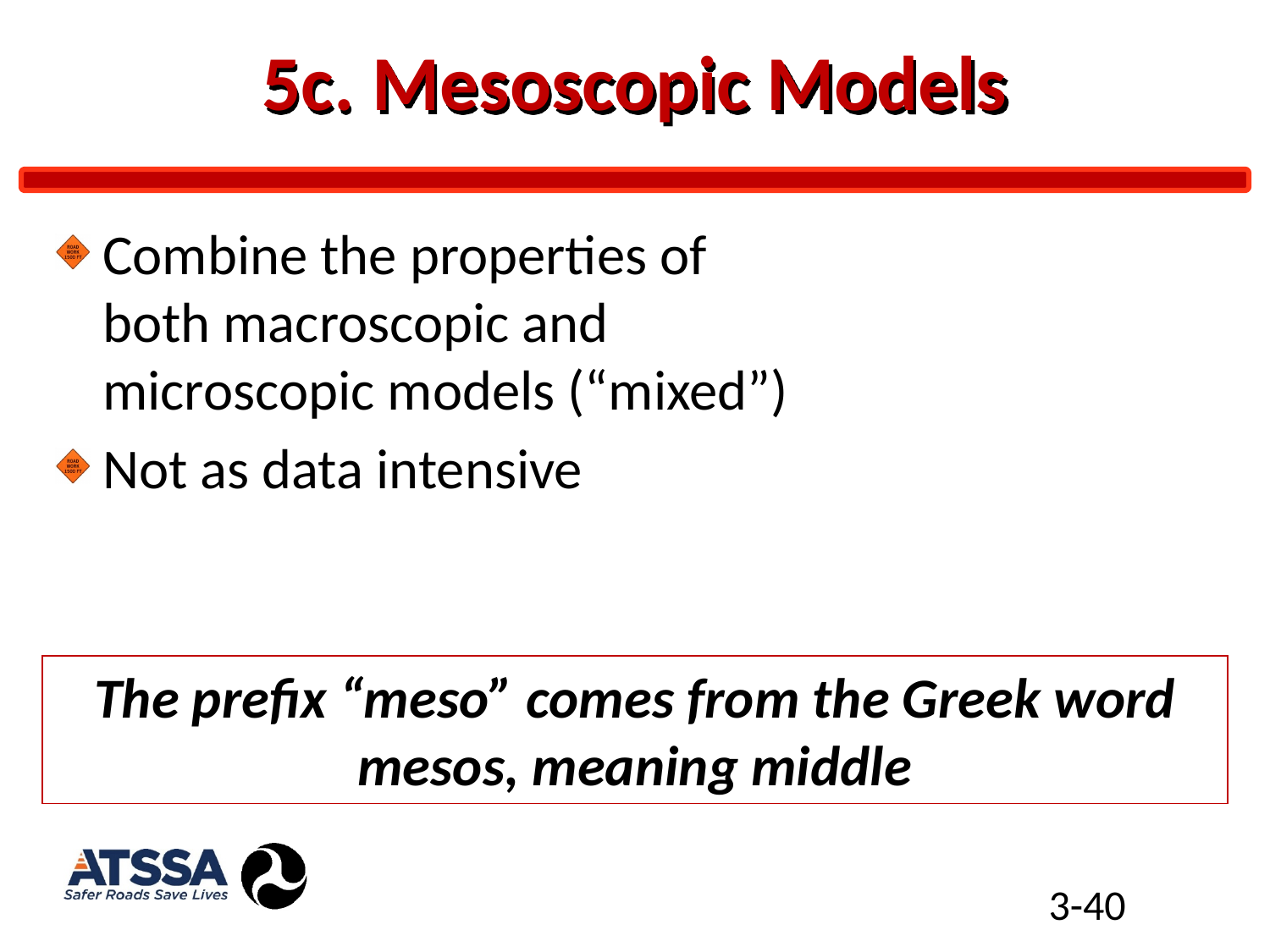

# 5c. Mesoscopic Models
Combine the properties of both macroscopic and microscopic models (“mixed”)
Not as data intensive
The prefix “meso” comes from the Greek word mesos, meaning middle